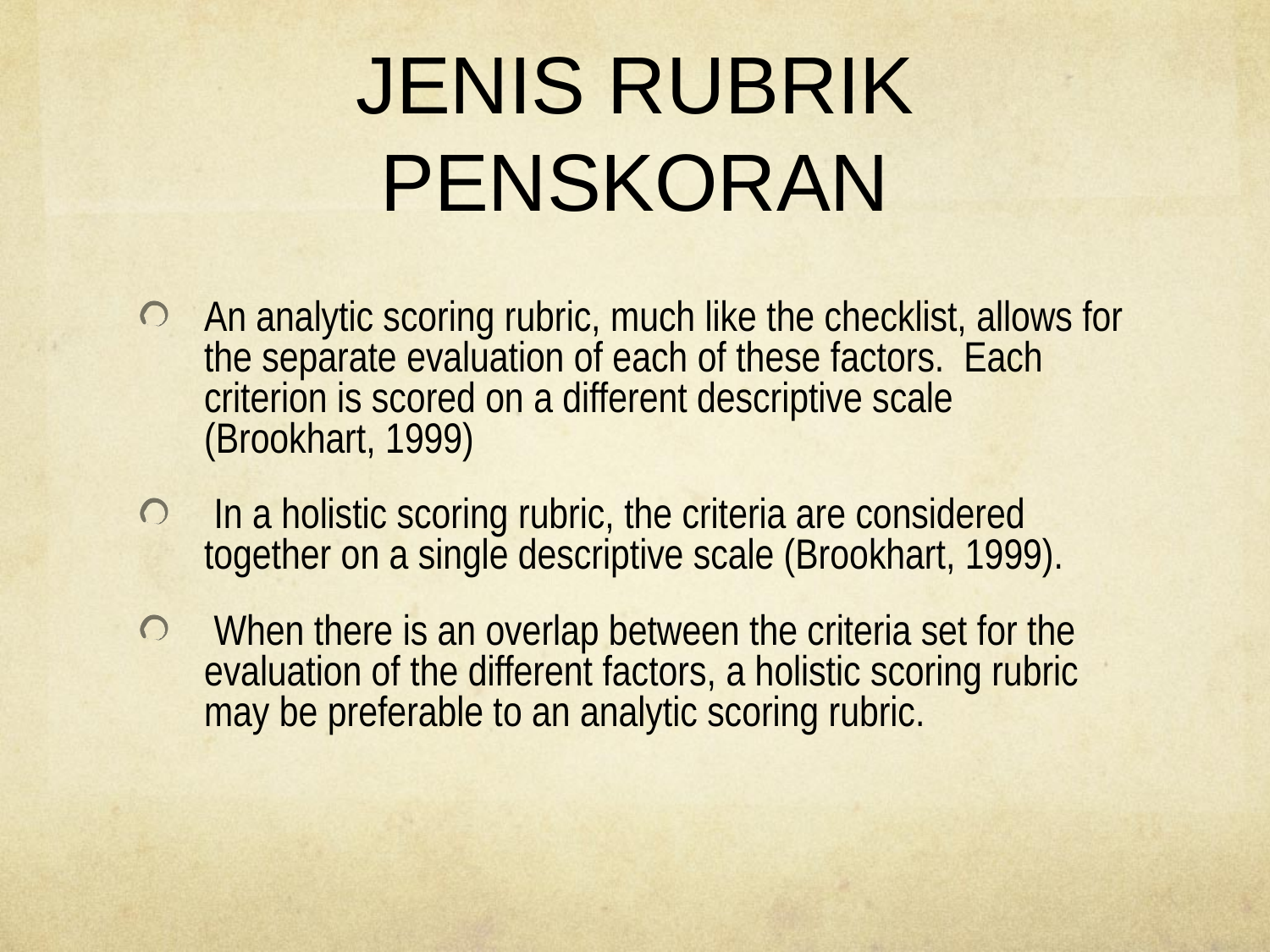

# JENIS RUBRIK PENSKORAN
An analytic scoring rubric, much like the checklist, allows for the separate evaluation of each of these factors.  Each criterion is scored on a different descriptive scale (Brookhart, 1999)
 In a holistic scoring rubric, the criteria are considered together on a single descriptive scale (Brookhart, 1999).
 When there is an overlap between the criteria set for the evaluation of the different factors, a holistic scoring rubric may be preferable to an analytic scoring rubric.